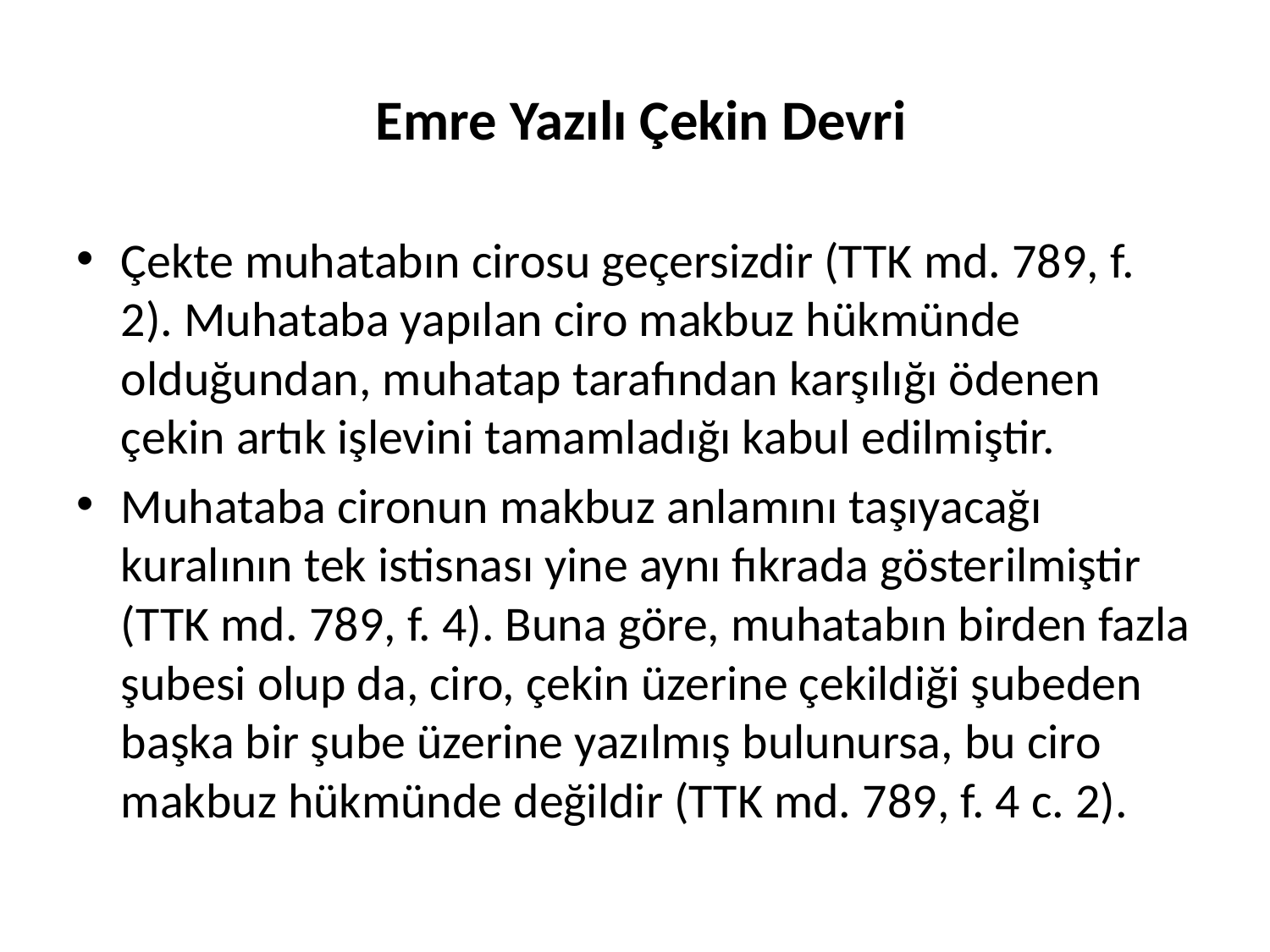

# Emre Yazılı Çekin Devri
Çekte muhatabın cirosu geçersizdir (TTK md. 789, f. 2). Muhataba yapılan ciro makbuz hükmünde olduğundan, muhatap tarafından karşılığı ödenen çekin artık işlevini tamamladığı kabul edilmiştir.
Muhataba cironun makbuz anlamını taşıyacağı kuralının tek istisnası yine aynı fıkrada gösterilmiştir (TTK md. 789, f. 4). Buna göre, muhatabın birden fazla şubesi olup da, ciro, çekin üzerine çekildiği şubeden başka bir şube üzerine yazılmış bulunursa, bu ciro makbuz hükmünde değildir (TTK md. 789, f. 4 c. 2).